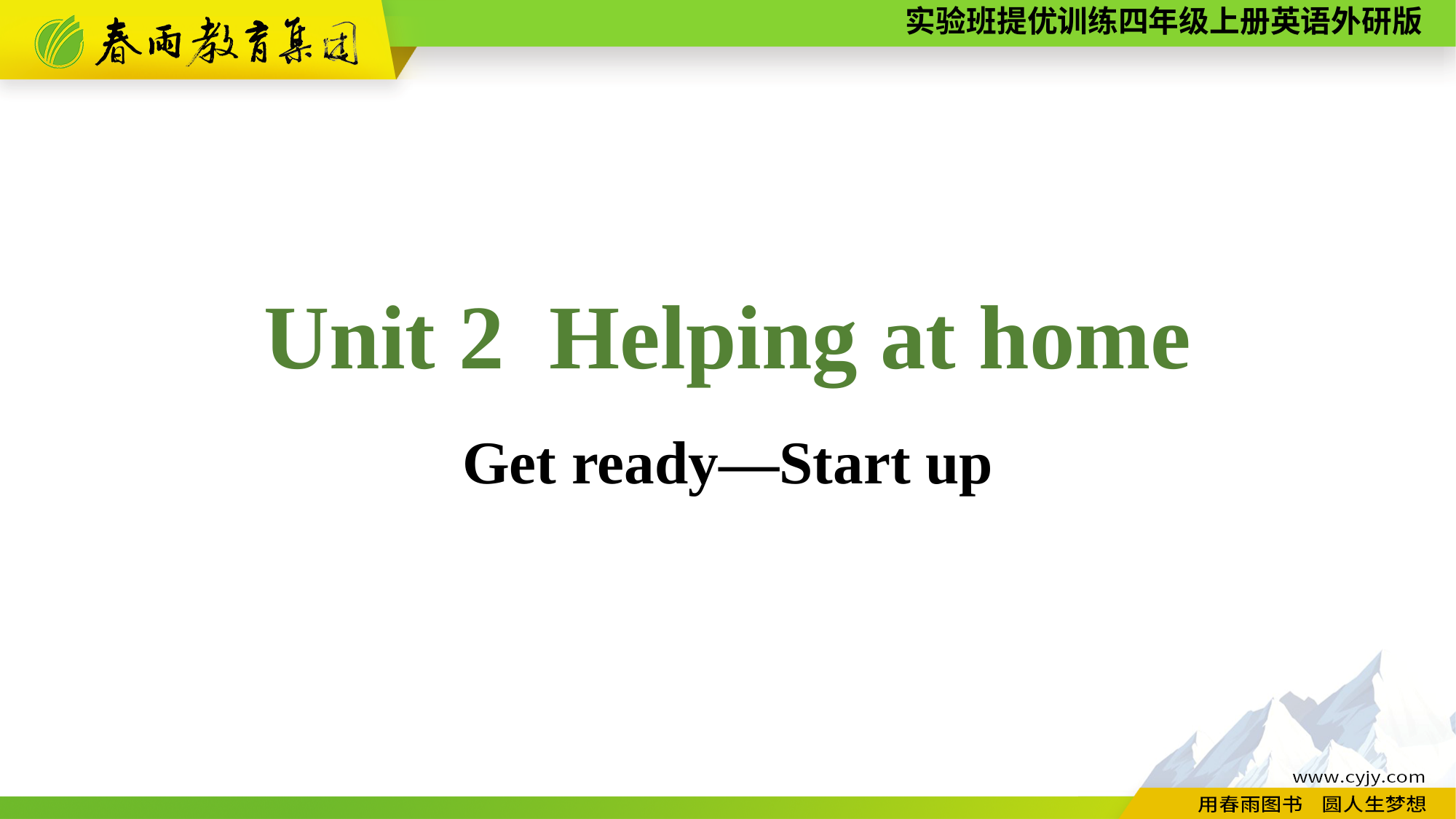

Unit 2  Helping at home
Get ready—Start up